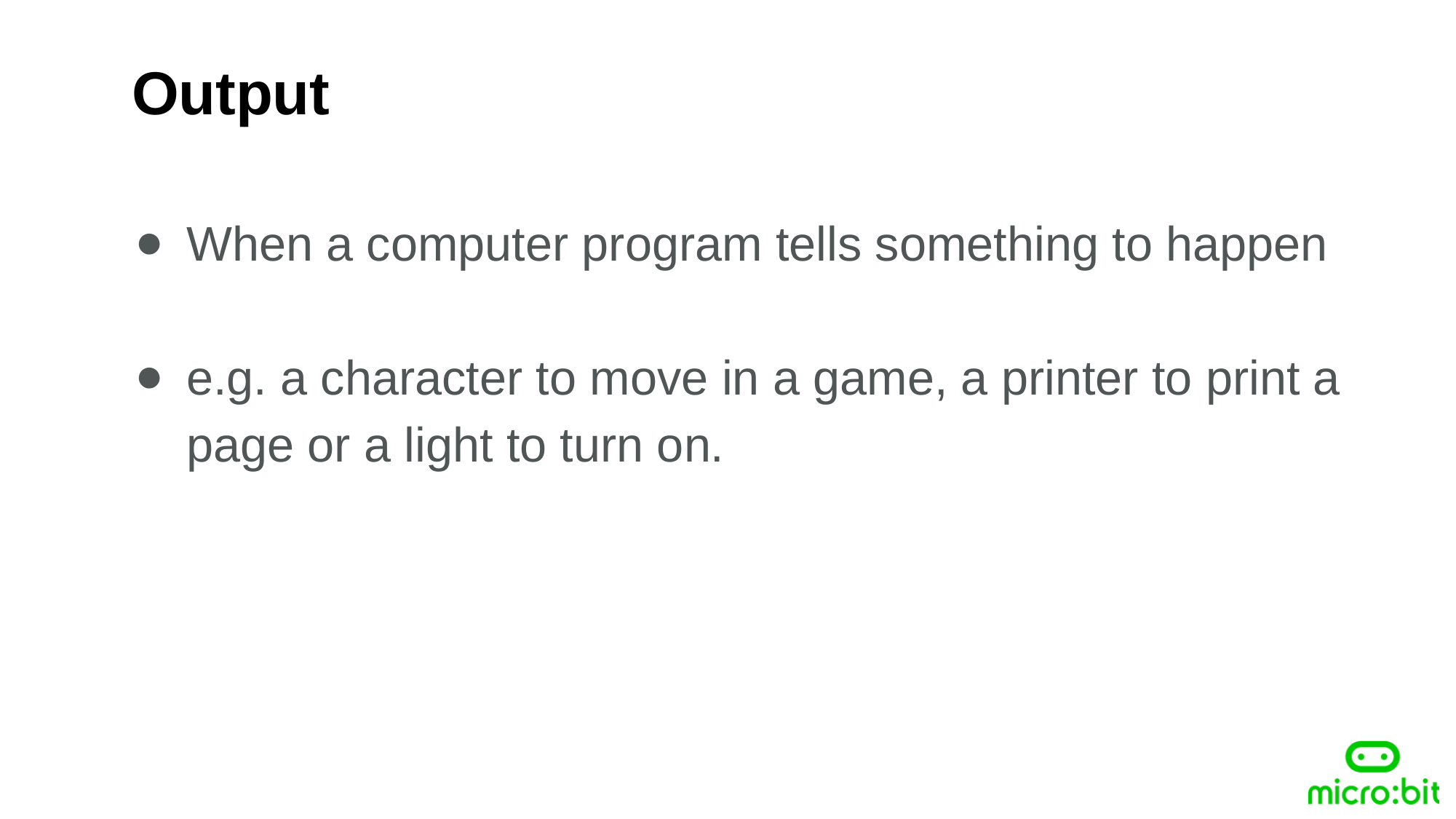

Output

When a computer program tells something to happen

e.g. a character to move in a game, a printer to print a page or a light to turn on.